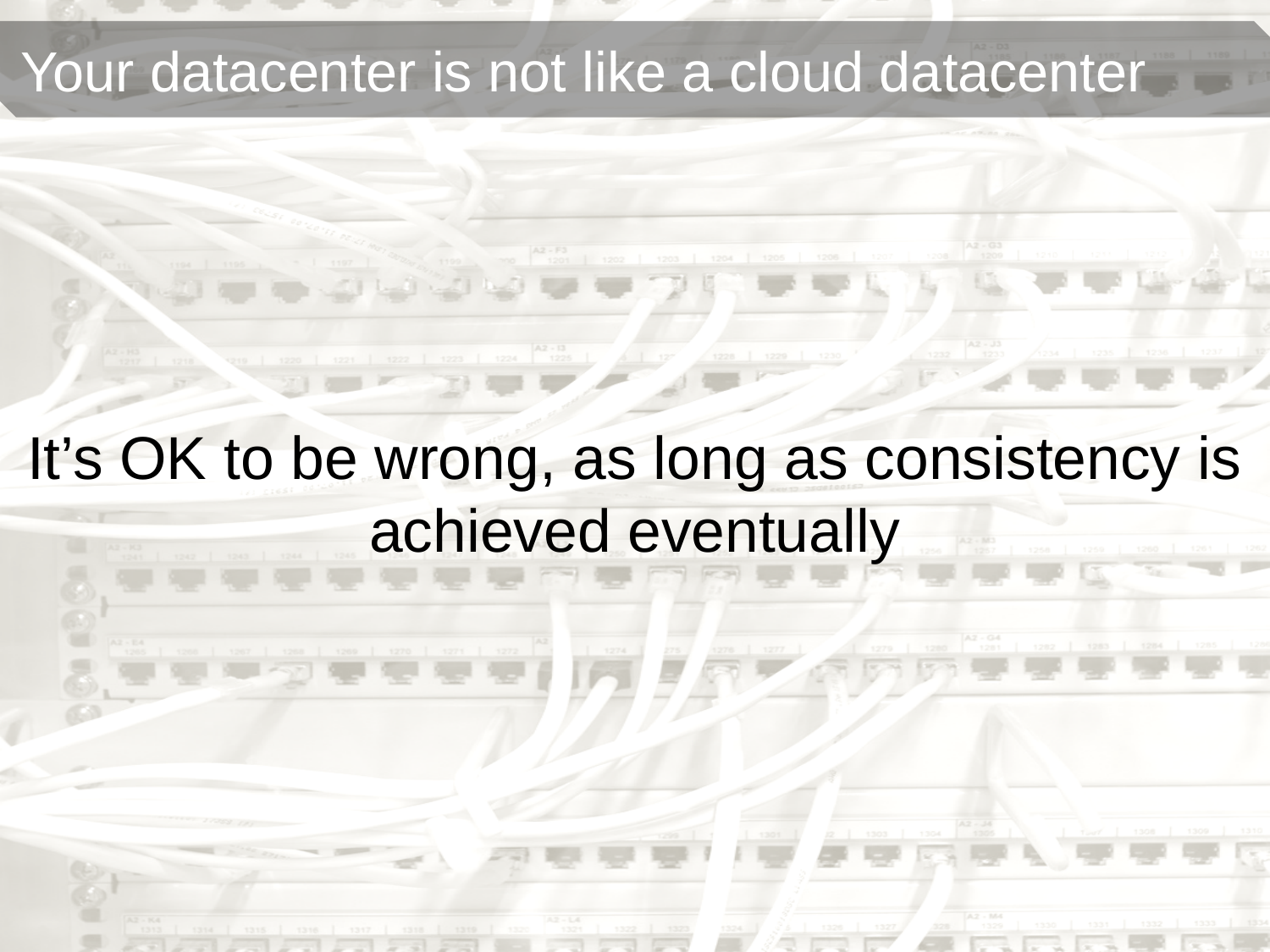

It’s OK to be wrong, as long as consistency is achieved eventually